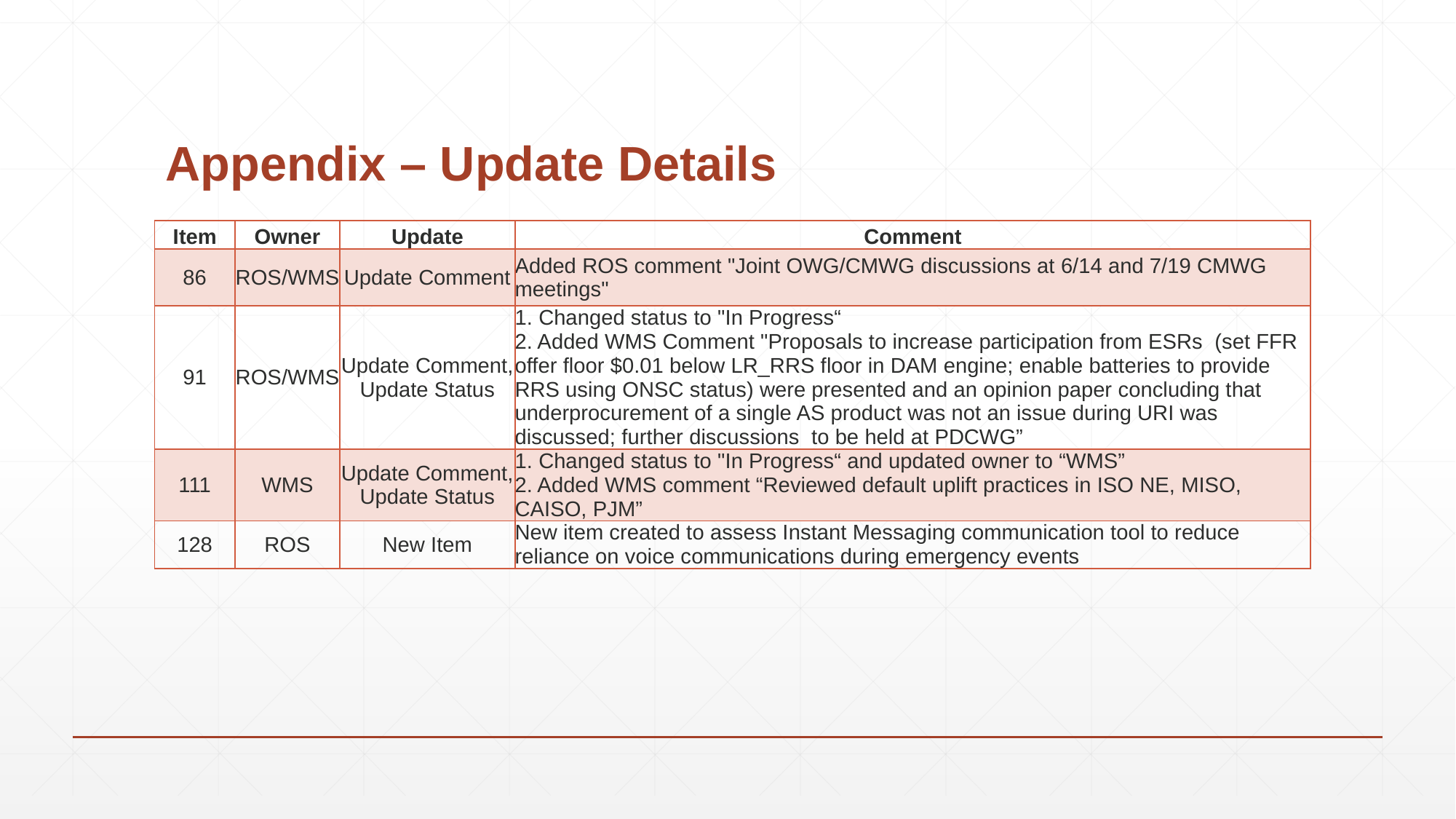

# Appendix – Update Details
| Item | Owner | Update | Comment |
| --- | --- | --- | --- |
| 86 | ROS/WMS | Update Comment | Added ROS comment "Joint OWG/CMWG discussions at 6/14 and 7/19 CMWG meetings" |
| 91 | ROS/WMS | Update Comment, Update Status | 1. Changed status to "In Progress“ 2. Added WMS Comment "Proposals to increase participation from ESRs (set FFR offer floor $0.01 below LR\_RRS floor in DAM engine; enable batteries to provide RRS using ONSC status) were presented and an opinion paper concluding that underprocurement of a single AS product was not an issue during URI was discussed; further discussions to be held at PDCWG” |
| 111 | WMS | Update Comment, Update Status | 1. Changed status to "In Progress“ and updated owner to “WMS” 2. Added WMS comment “Reviewed default uplift practices in ISO NE, MISO, CAISO, PJM” |
| 128 | ROS | New Item | New item created to assess Instant Messaging communication tool to reduce reliance on voice communications during emergency events |